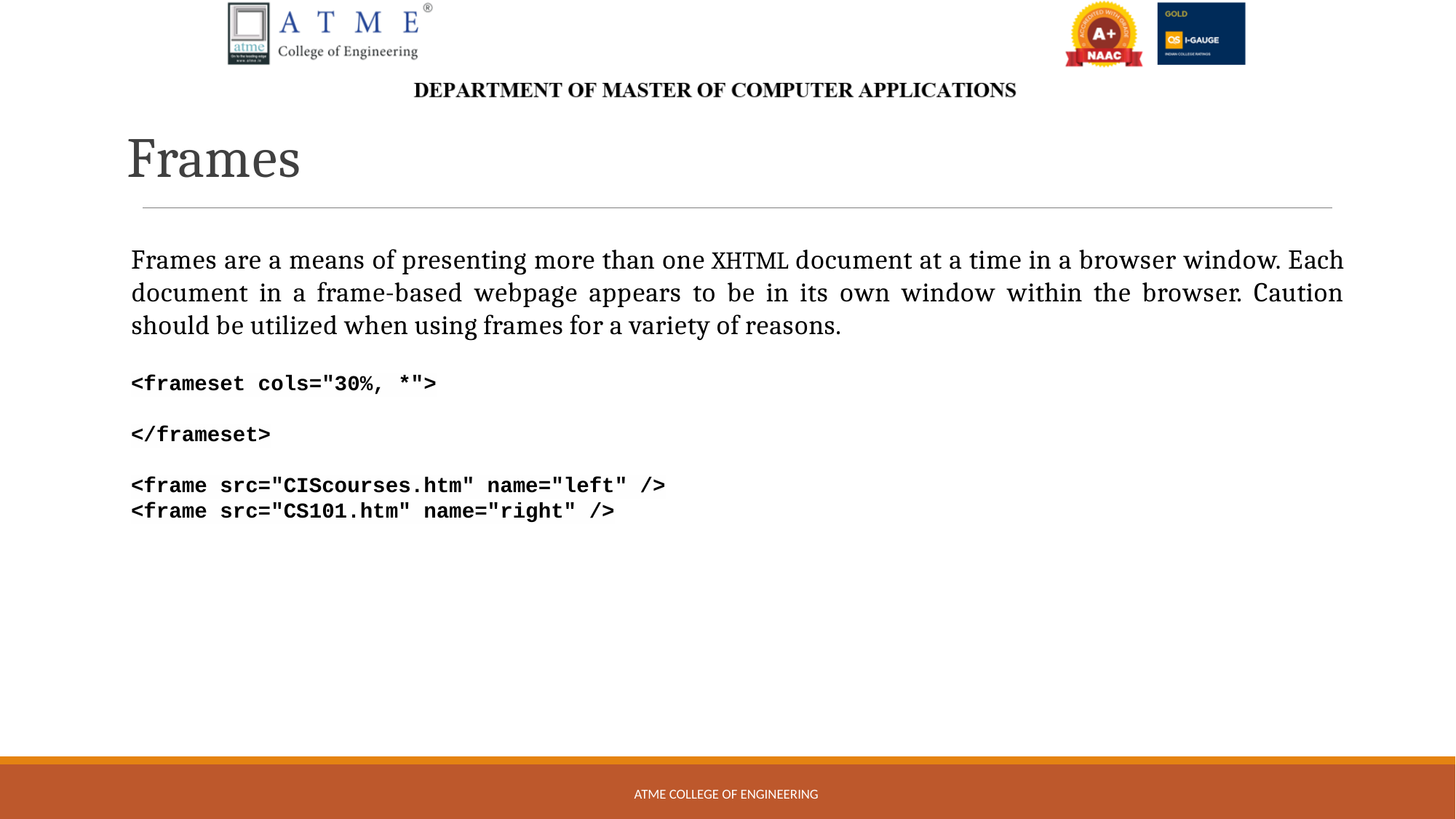

# Frames
Frames are a means of presenting more than one XHTML document at a time in a browser window. Each document in a frame-based webpage appears to be in its own window within the browser. Caution should be utilized when using frames for a variety of reasons.

<frameset cols="30%, *">
</frameset>

<frame src="CIScourses.htm" name="left" />
<frame src="CS101.htm" name="right" />
ATME COLLEGE OF ENGINEERING